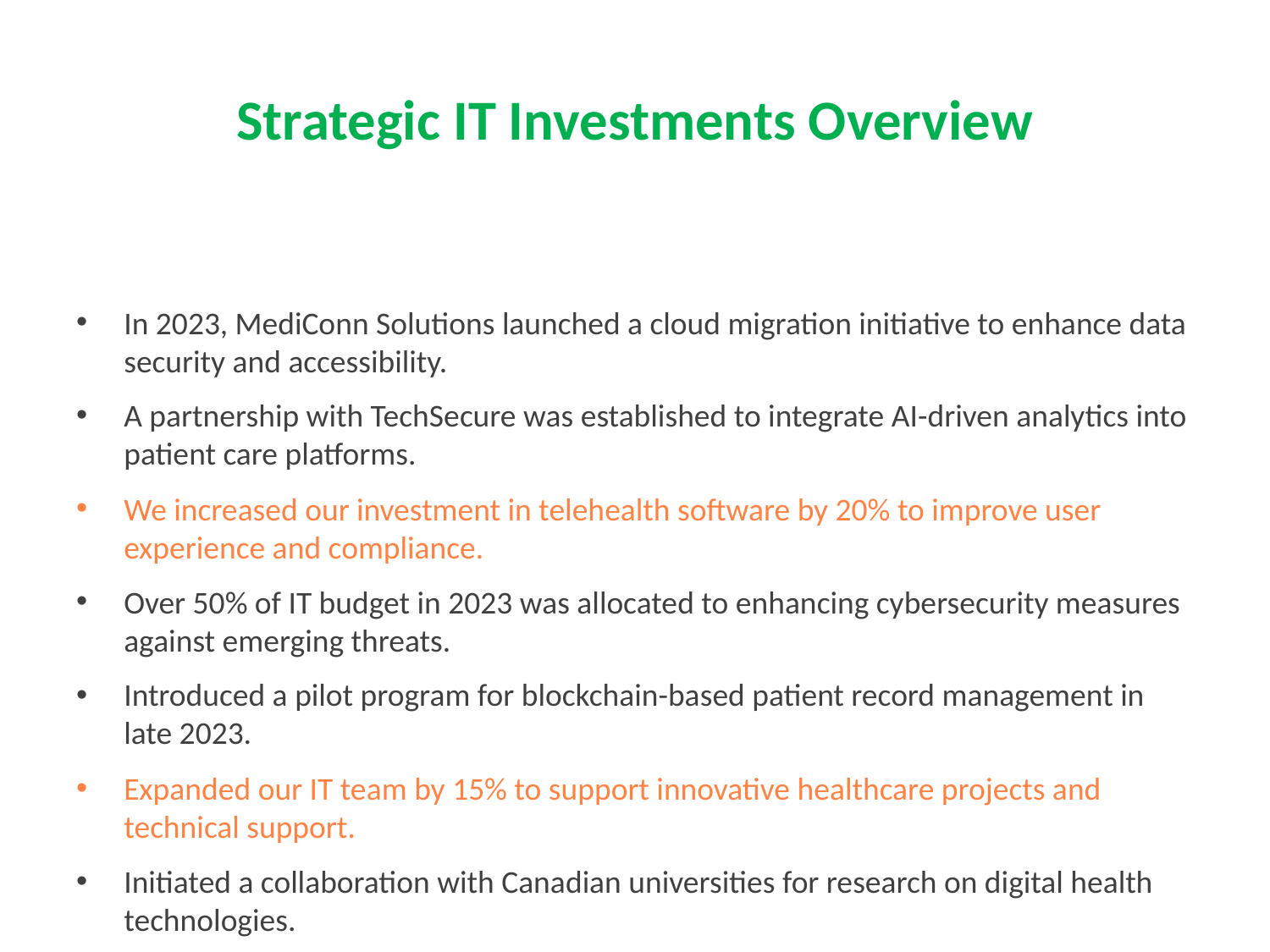

# Strategic IT Investments Overview

In 2023, MediConn Solutions launched a cloud migration initiative to enhance data security and accessibility.
A partnership with TechSecure was established to integrate AI-driven analytics into patient care platforms.
We increased our investment in telehealth software by 20% to improve user experience and compliance.
Over 50% of IT budget in 2023 was allocated to enhancing cybersecurity measures against emerging threats.
Introduced a pilot program for blockchain-based patient record management in late 2023.
Expanded our IT team by 15% to support innovative healthcare projects and technical support.
Initiated a collaboration with Canadian universities for research on digital health technologies.